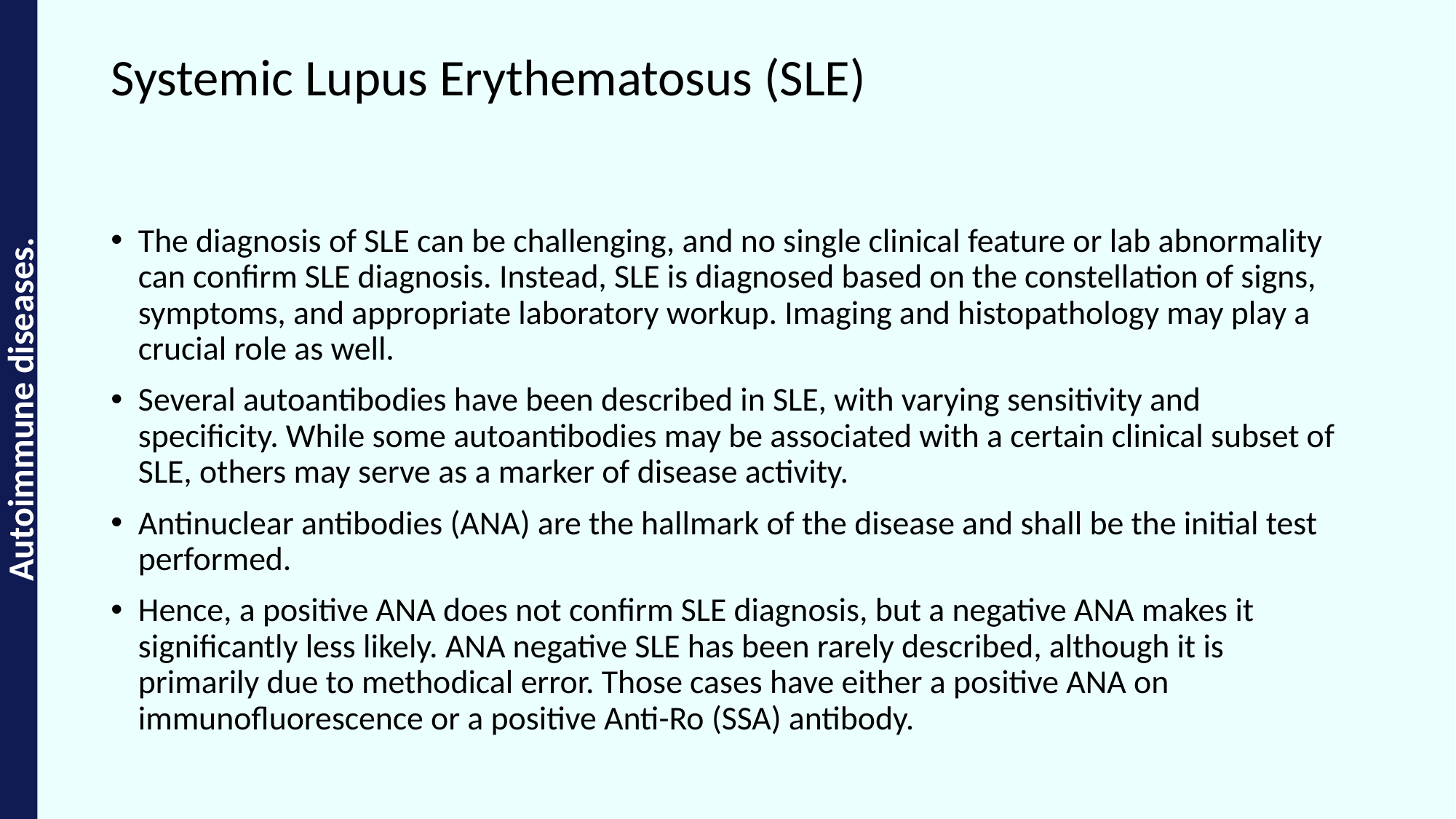

Autoimmune diseases.
Systemic Lupus Erythematosus (SLE)
The diagnosis of SLE can be challenging, and no single clinical feature or lab abnormality can confirm SLE diagnosis. Instead, SLE is diagnosed based on the constellation of signs, symptoms, and appropriate laboratory workup. Imaging and histopathology may play a crucial role as well.
Several autoantibodies have been described in SLE, with varying sensitivity and specificity. While some autoantibodies may be associated with a certain clinical subset of SLE, others may serve as a marker of disease activity.
Antinuclear antibodies (ANA) are the hallmark of the disease and shall be the initial test performed.
Hence, a positive ANA does not confirm SLE diagnosis, but a negative ANA makes it significantly less likely. ANA negative SLE has been rarely described, although it is primarily due to methodical error. Those cases have either a positive ANA on immunofluorescence or a positive Anti-Ro (SSA) antibody.